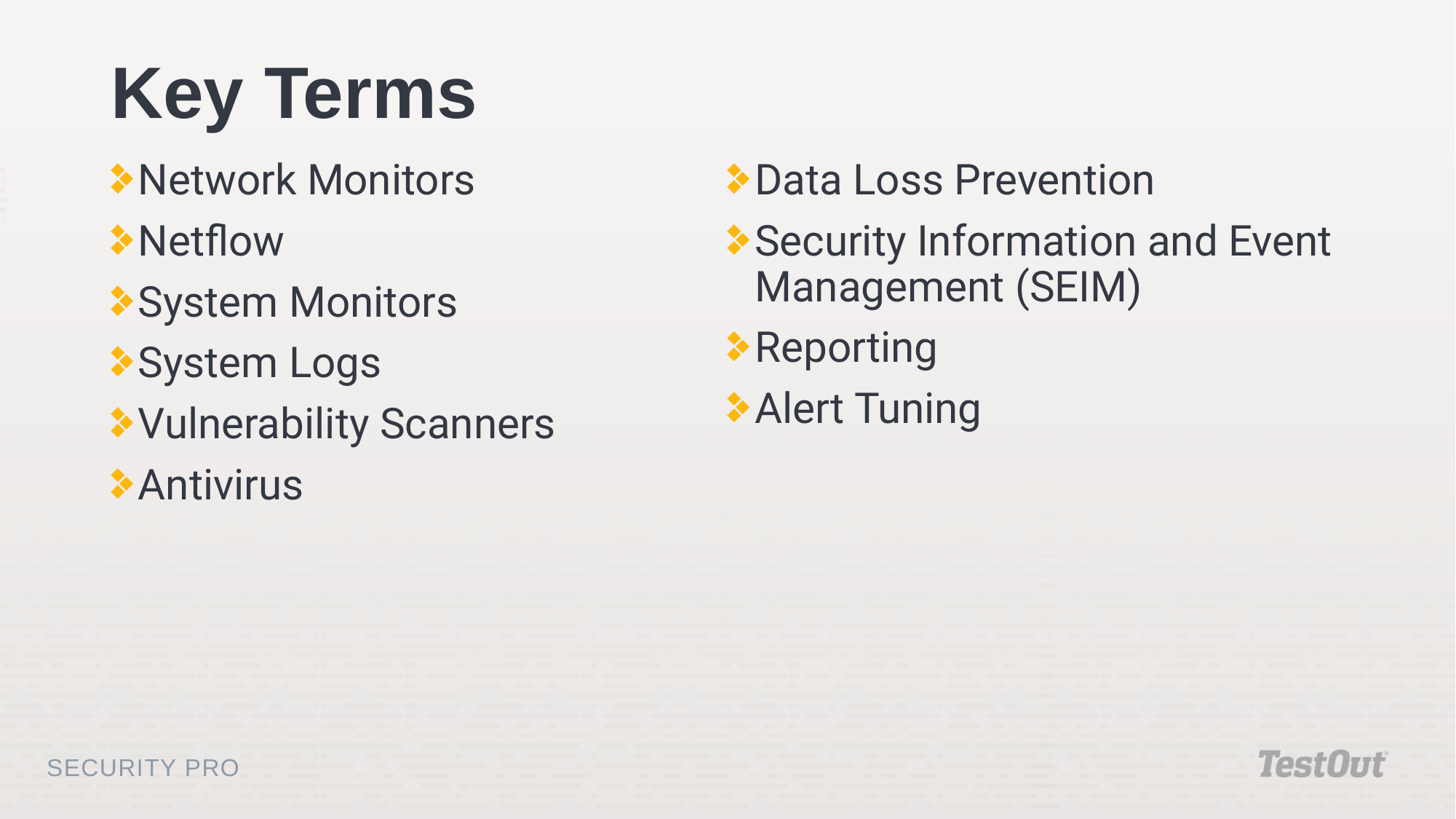

# Key Terms
Network Monitors
Netflow
System Monitors
System Logs
Vulnerability Scanners
Antivirus

Data Loss Prevention
Security Information and Event Management (SEIM)
Reporting
Alert Tuning
Security Pro